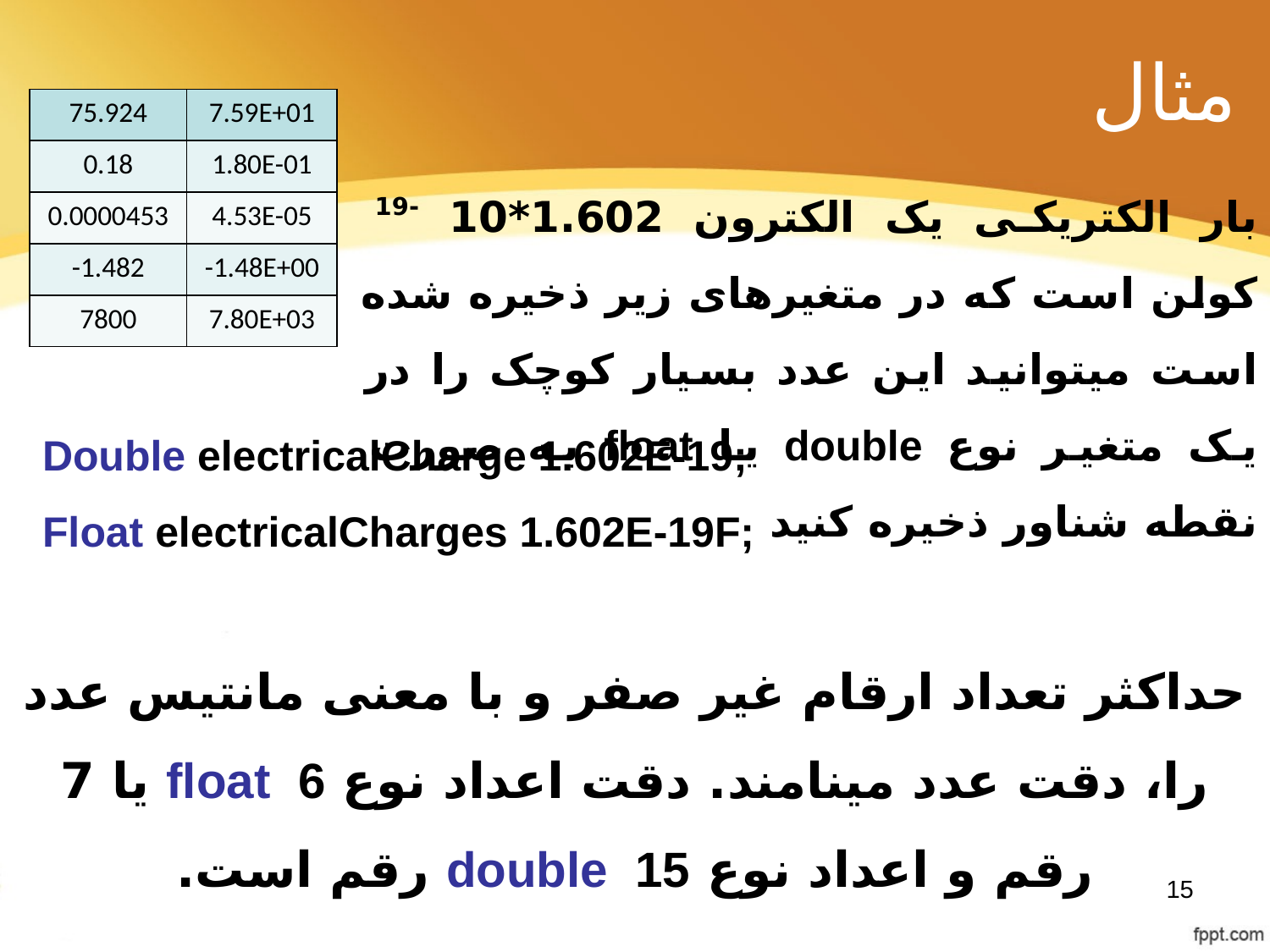

# مثال
| 75.924 | 7.59E+01 |
| --- | --- |
| 0.18 | 1.80E-01 |
| 0.0000453 | 4.53E-05 |
| -1.482 | -1.48E+00 |
| 7800 | 7.80E+03 |
بار الکتریکی یک الکترون 1.602*10 -19 کولن است که در متغیرهای زیر ذخیره شده است میتوانید این عدد بسیار کوچک را در یک متغیر نوع double یا float به صورت نقطه شناور ذخیره کنید
Double electricalCharge 1.602E-19;
Float electricalCharges 1.602E-19F;
حداکثر تعداد ارقام غیر صفر و با معنی مانتیس عدد را، دقت عدد مینامند. دقت اعداد نوع float  6 یا 7 رقم و اعداد نوع double  15 رقم است.
15